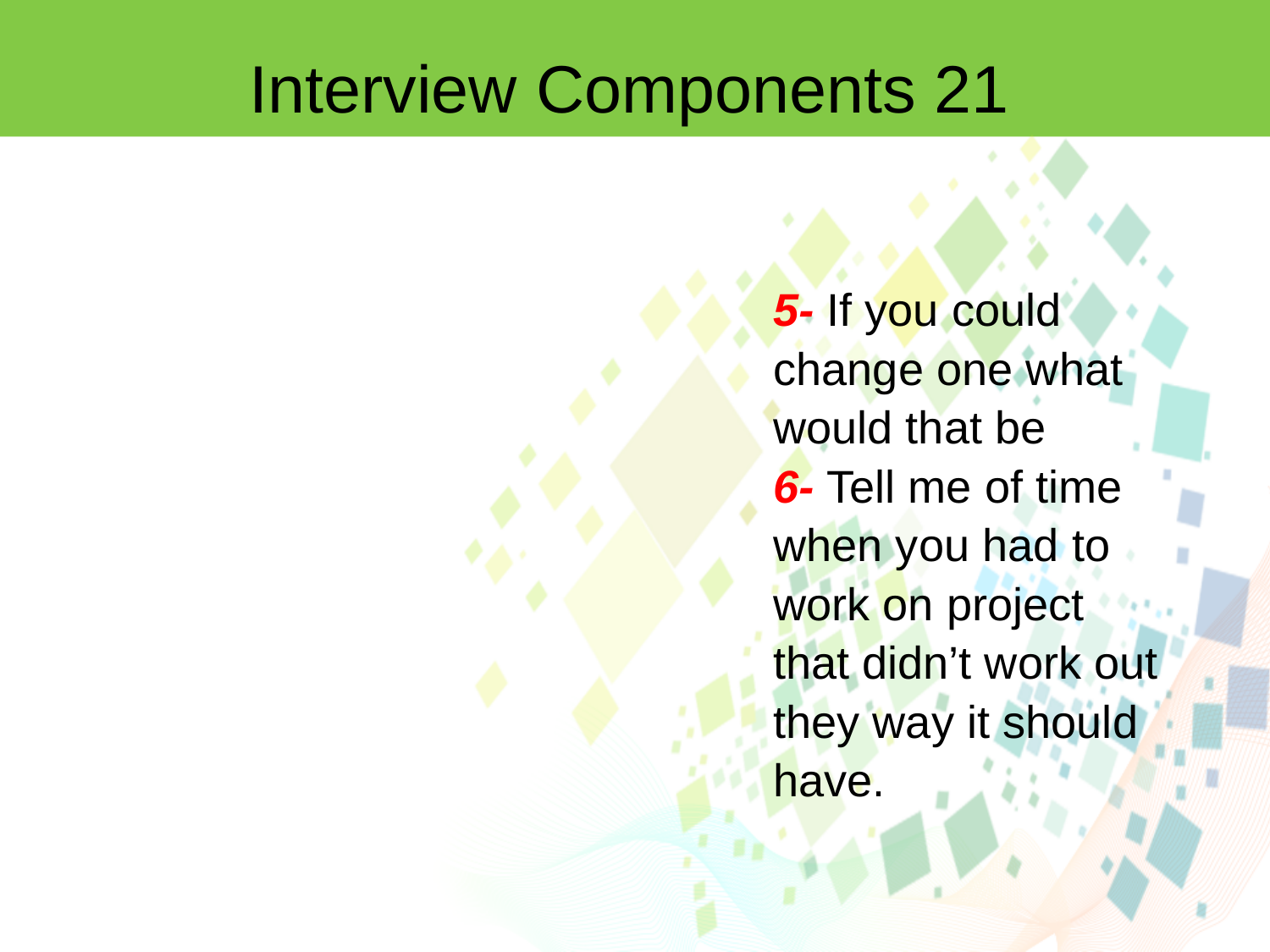

Interview Components 21
5- If you could change one what would that be
6- Tell me of time when you had to work on project that didn’t work out they way it should have.